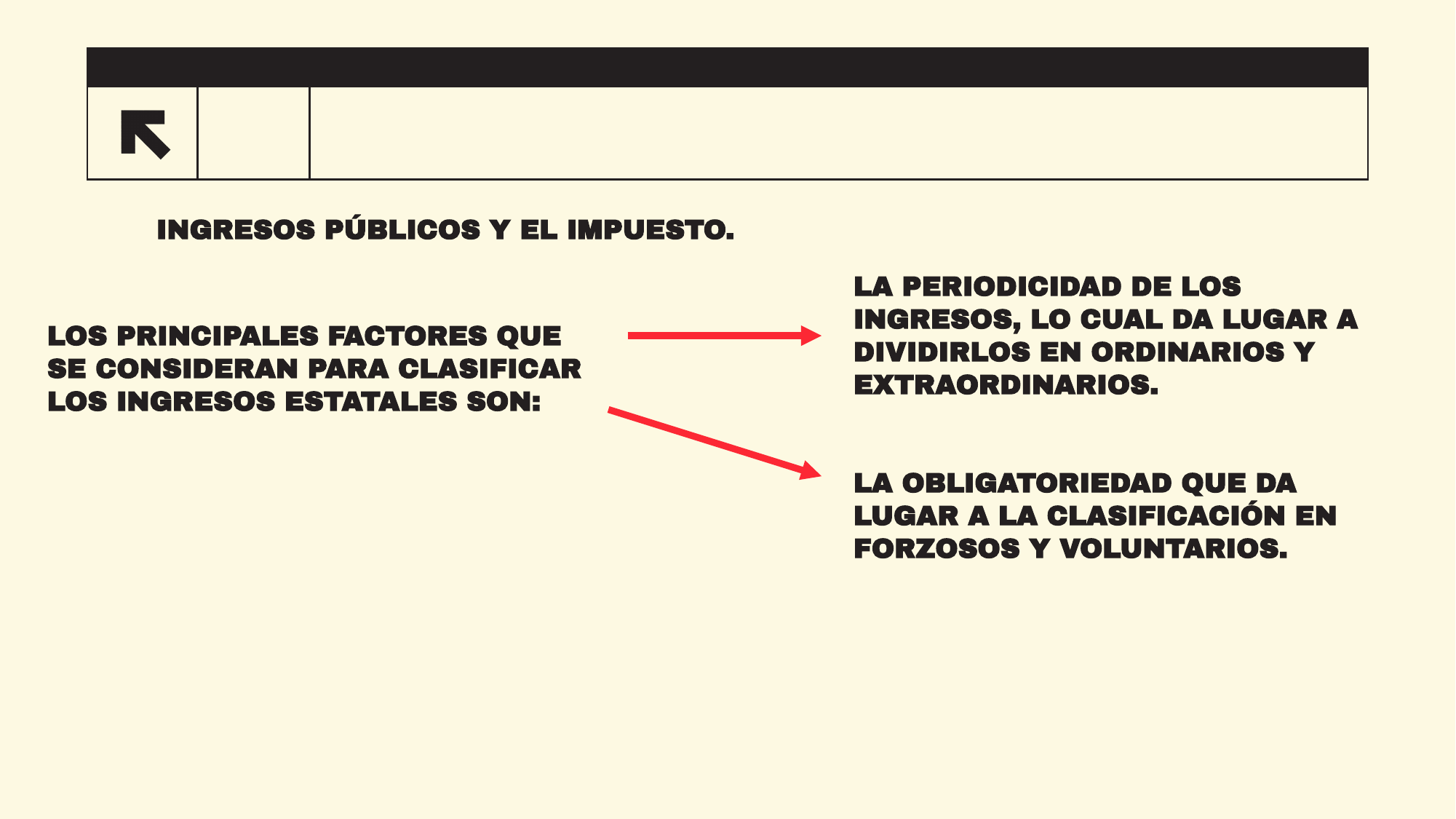

3
INGRESOS PÚBLICOS Y EL IMPUESTO.
LA PERIODICIDAD DE LOS INGRESOS, LO CUAL DA LUGAR A DIVIDIRLOS EN ORDINARIOS Y EXTRAORDINARIOS.

LA OBLIGATORIEDAD QUE DA LUGAR A LA CLASIFICACIÓN EN FORZOSOS Y VOLUNTARIOS.
LOS PRINCIPALES FACTORES QUE SE CONSIDERAN PARA CLASIFICAR LOS INGRESOS ESTATALES SON: